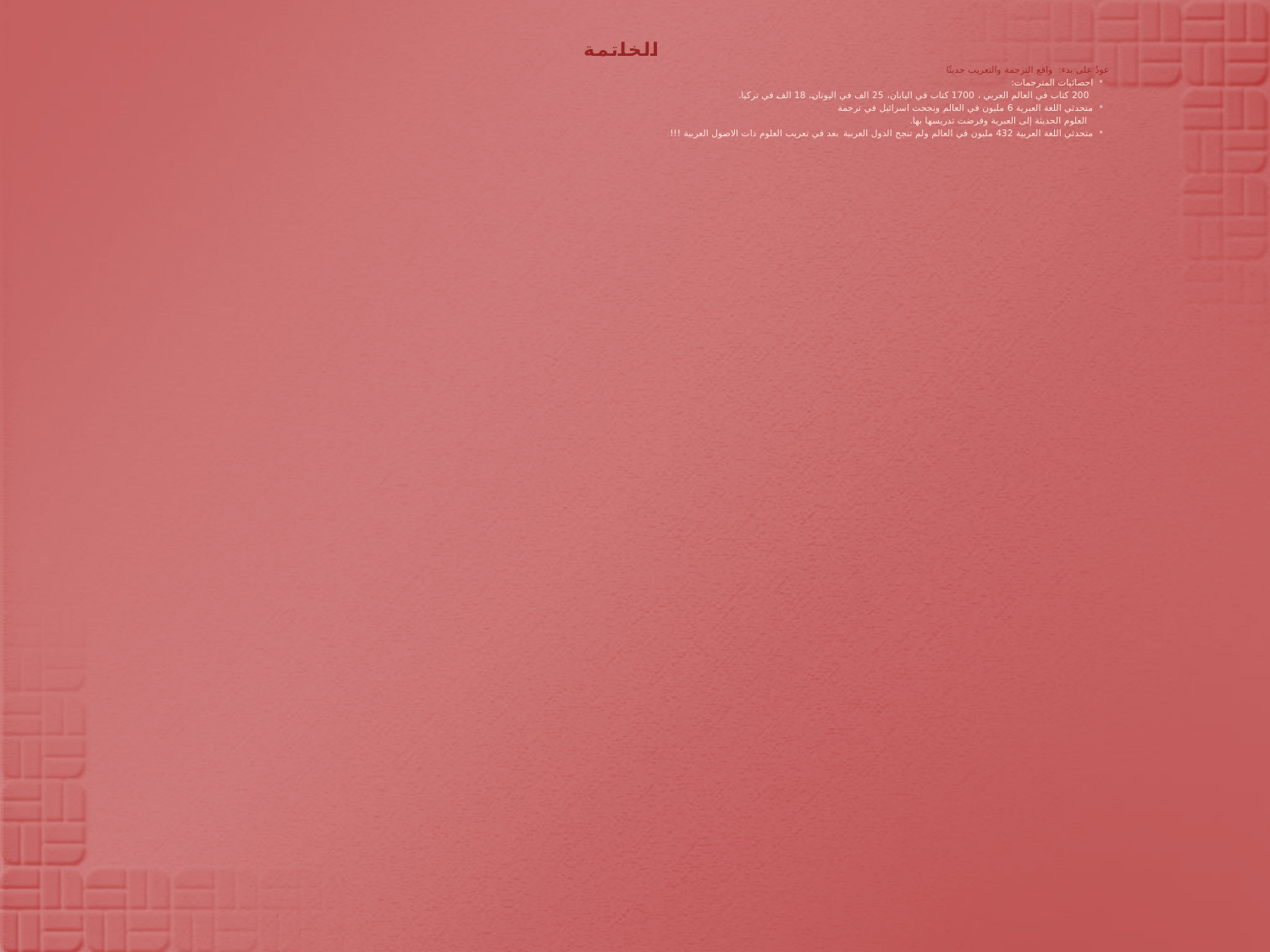

الخاتمة

عودٌ على بدء:  واقع الترجمة والتعريب حديثًا
  احصائيات المترجمات:
200 كتاب في العالم العربي ، 1700 كتاب في اليابان، 25 الف في اليونان، 18 الف في تركيا.
  متحدثي اللغة العبرية 6 مليون في العالم ونجحت اسرائيل في ترجمة
    العلوم الحديثة إلى العبرية وفرضت تدريسها بها.
  متحدثي اللغة العربية 432 مليون في العالم ولم تنجح الدول العربية   بعد في تعريب العلوم ذات الاصول العربية !!!